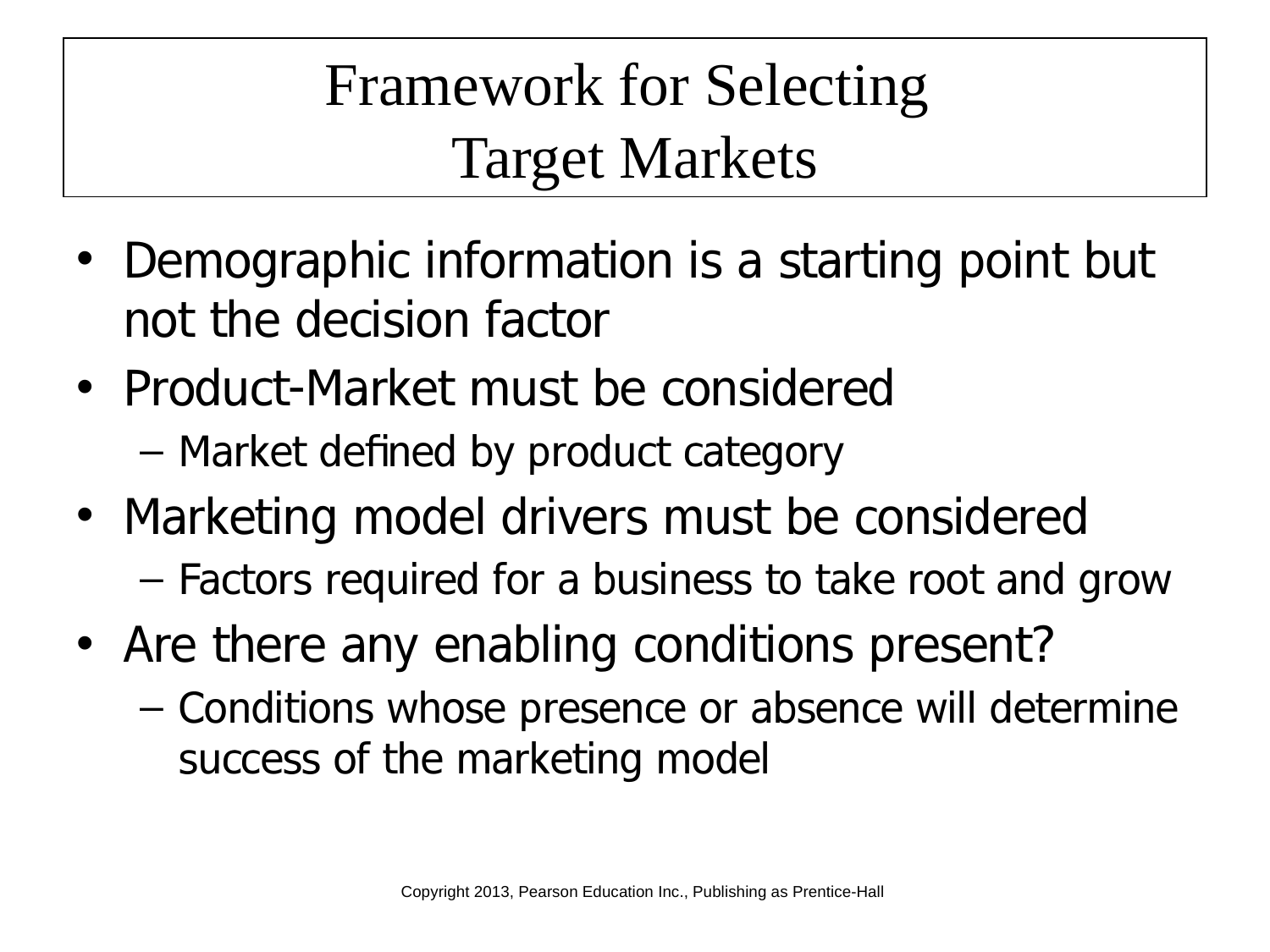

# Framework for Selecting Target Markets
Demographic information is a starting point but not the decision factor
Product-Market must be considered
Market defined by product category
Marketing model drivers must be considered
Factors required for a business to take root and grow
Are there any enabling conditions present?
Conditions whose presence or absence will determine success of the marketing model

Copyright 2013, Pearson Education Inc., Publishing as Prentice-Hall